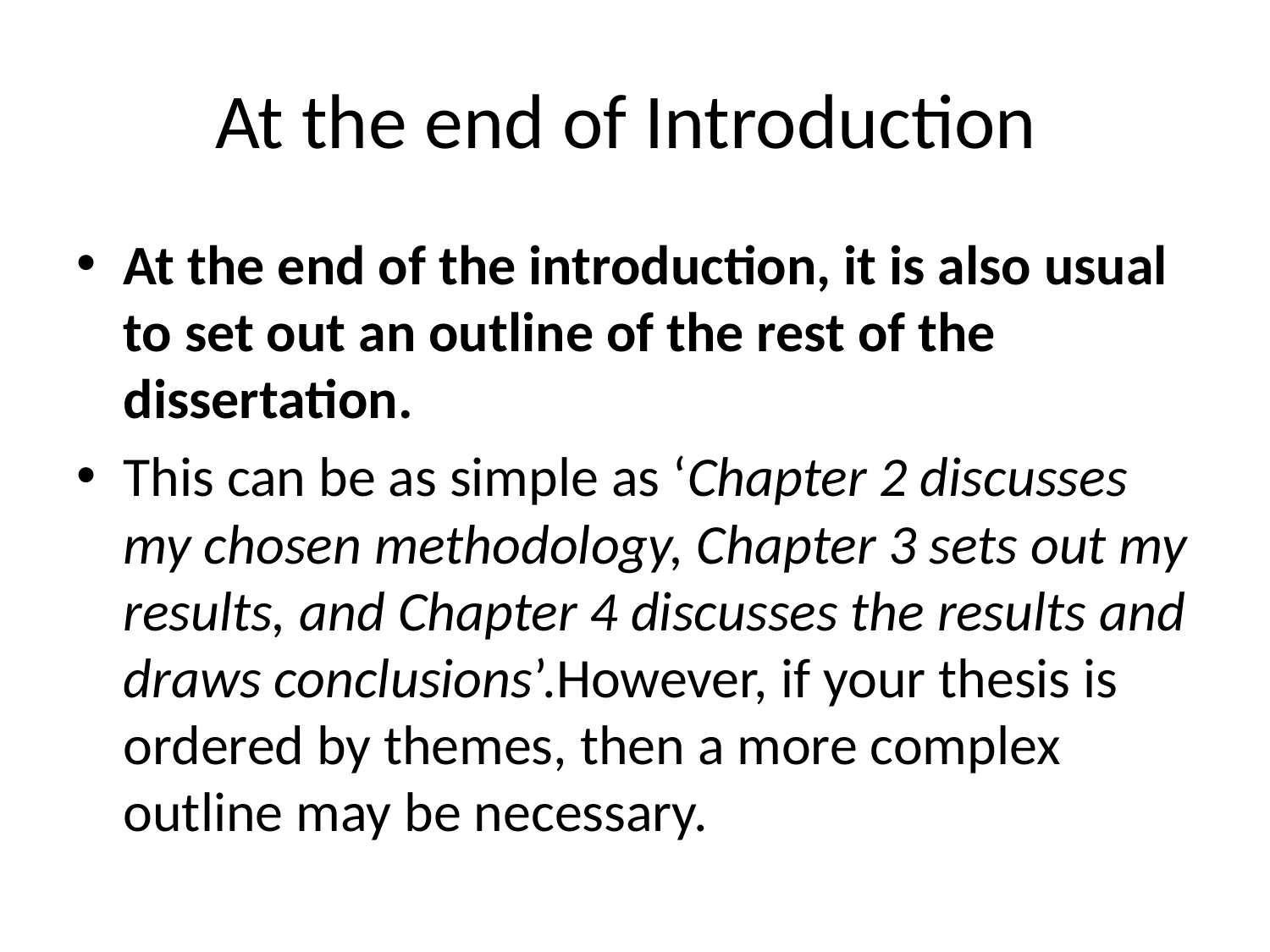

# At the end of Introduction
At the end of the introduction, it is also usual to set out an outline of the rest of the dissertation.
This can be as simple as ‘Chapter 2 discusses my chosen methodology, Chapter 3 sets out my results, and Chapter 4 discusses the results and draws conclusions’.However, if your thesis is ordered by themes, then a more complex outline may be necessary.